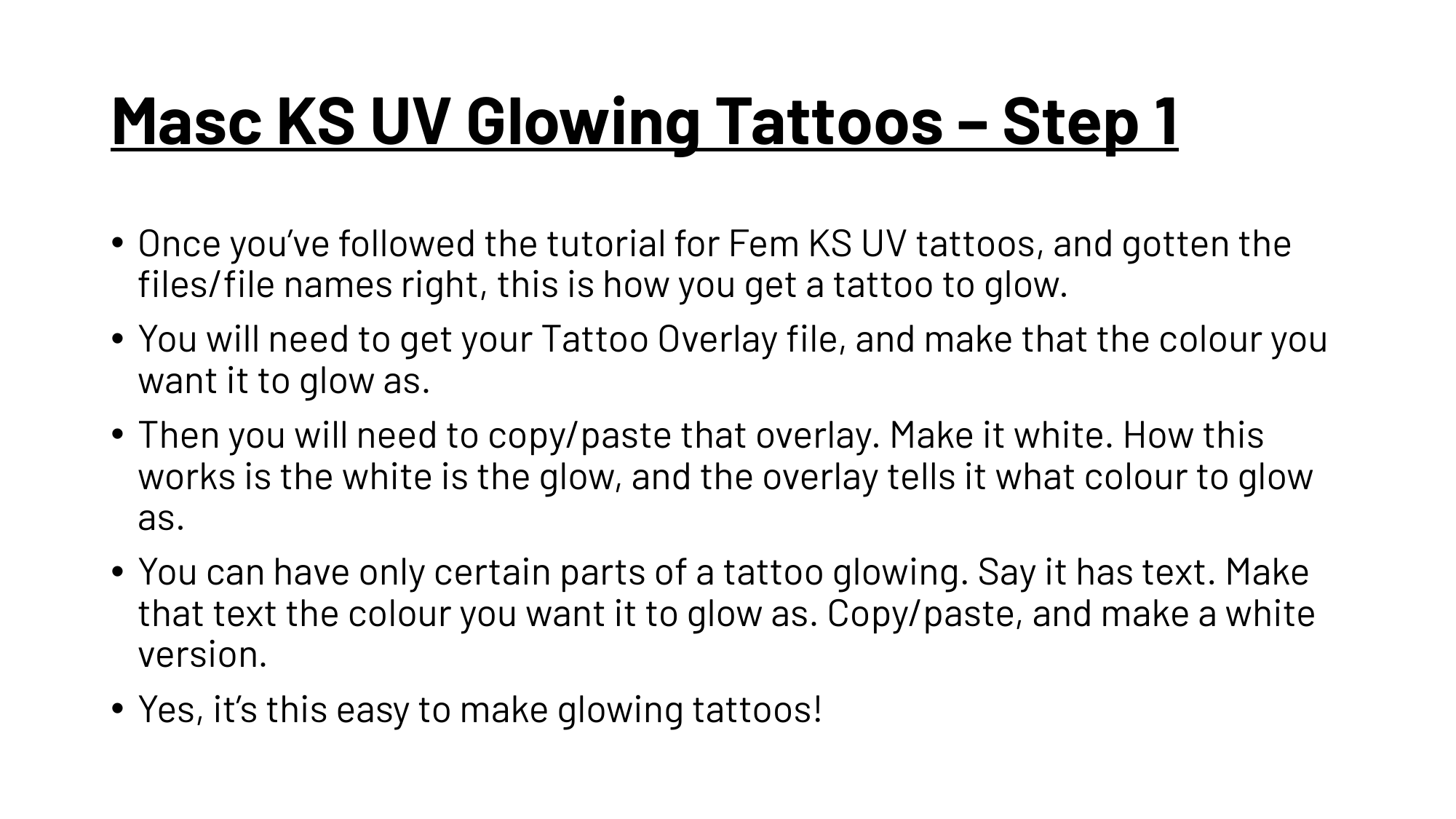

# Masc KS UV Glowing Tattoos – Step 1
Once you’ve followed the tutorial for Fem KS UV tattoos, and gotten the files/file names right, this is how you get a tattoo to glow.
You will need to get your Tattoo Overlay file, and make that the colour you want it to glow as.
Then you will need to copy/paste that overlay. Make it white. How this works is the white is the glow, and the overlay tells it what colour to glow as.
You can have only certain parts of a tattoo glowing. Say it has text. Make that text the colour you want it to glow as. Copy/paste, and make a white version.
Yes, it’s this easy to make glowing tattoos!